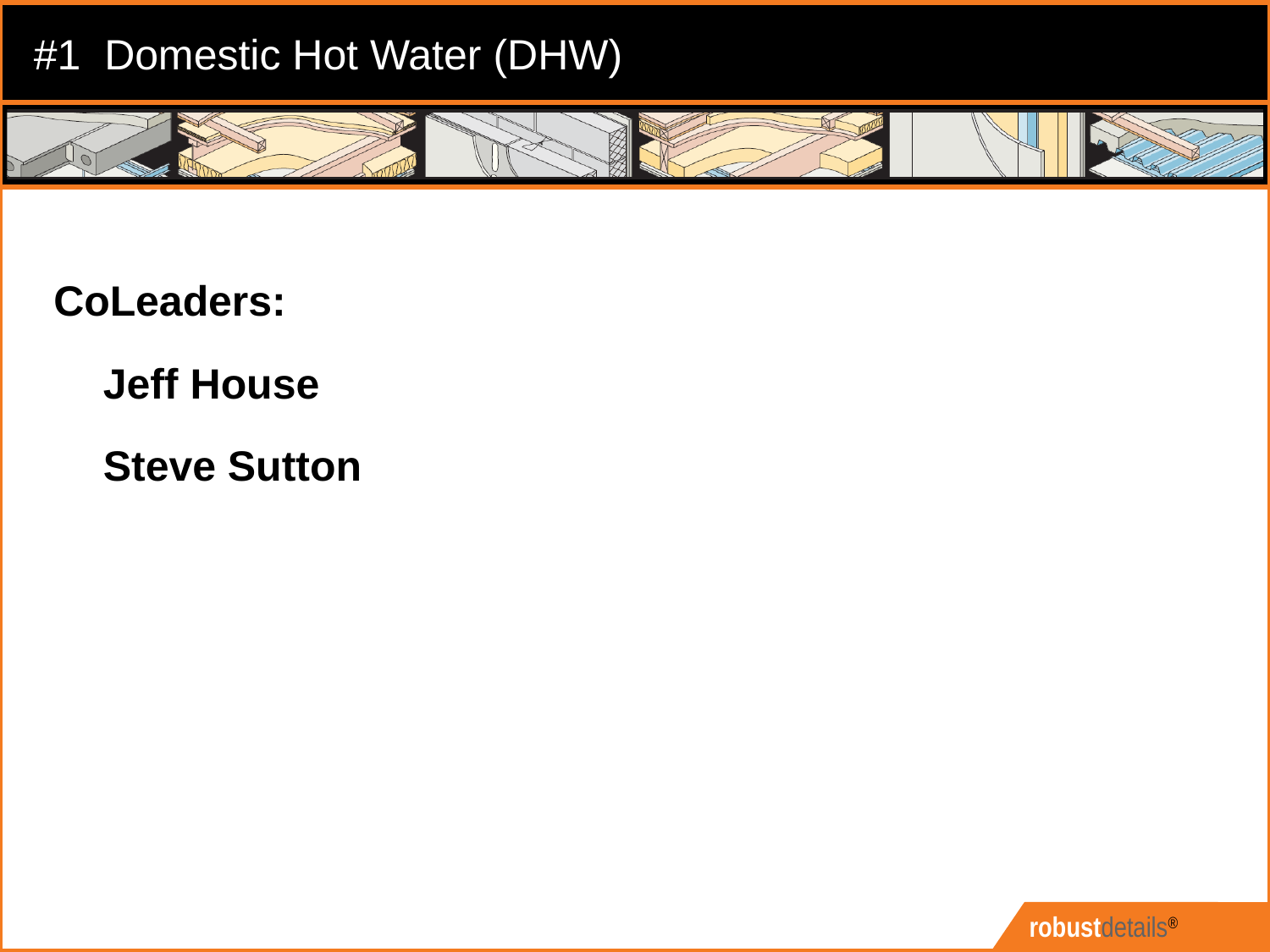

#1  Domestic Hot Water (DHW)
CoLeaders:
Jeff House
Steve Sutton